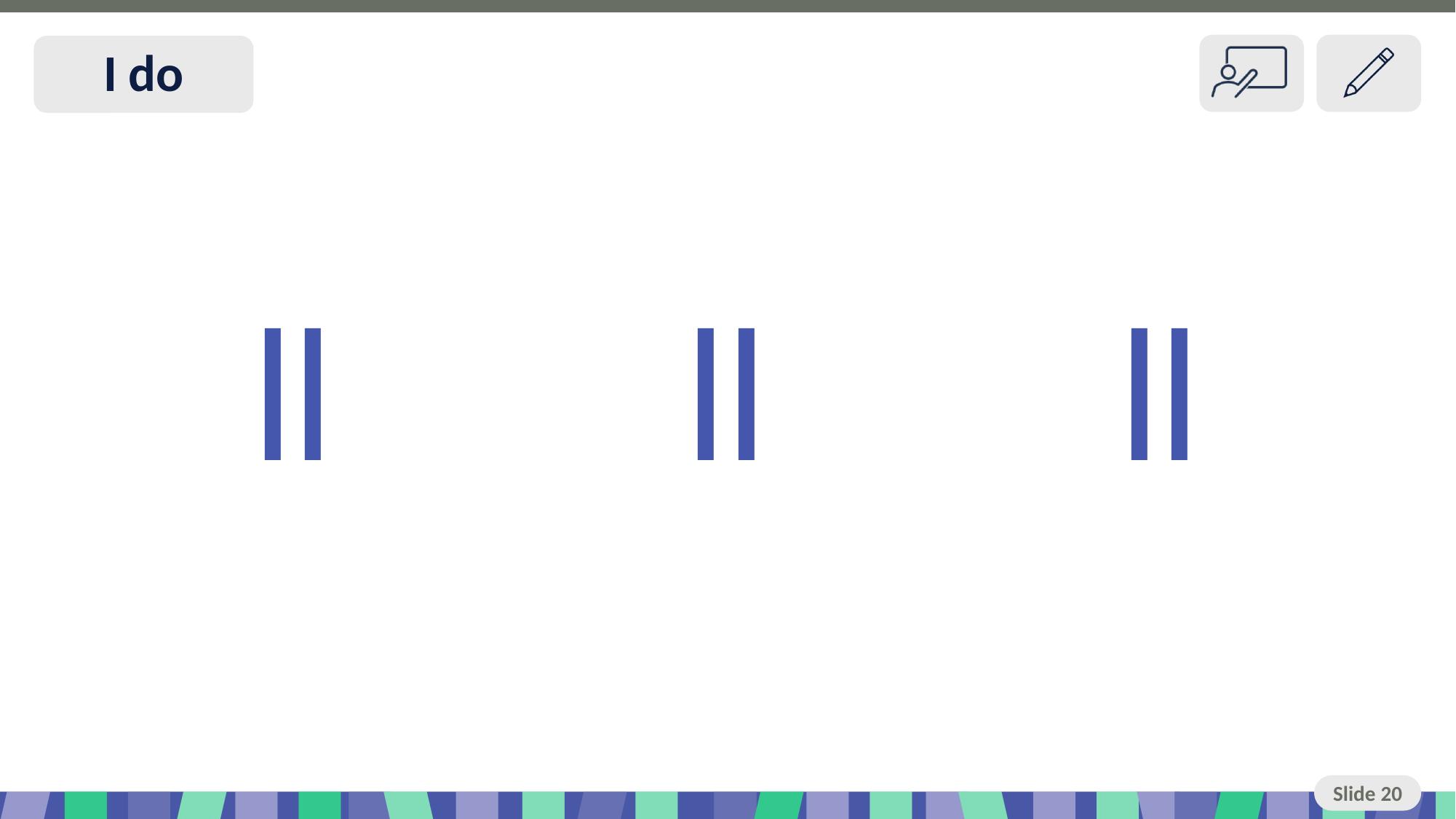

# Slide 20 I do
ll       ll       ll